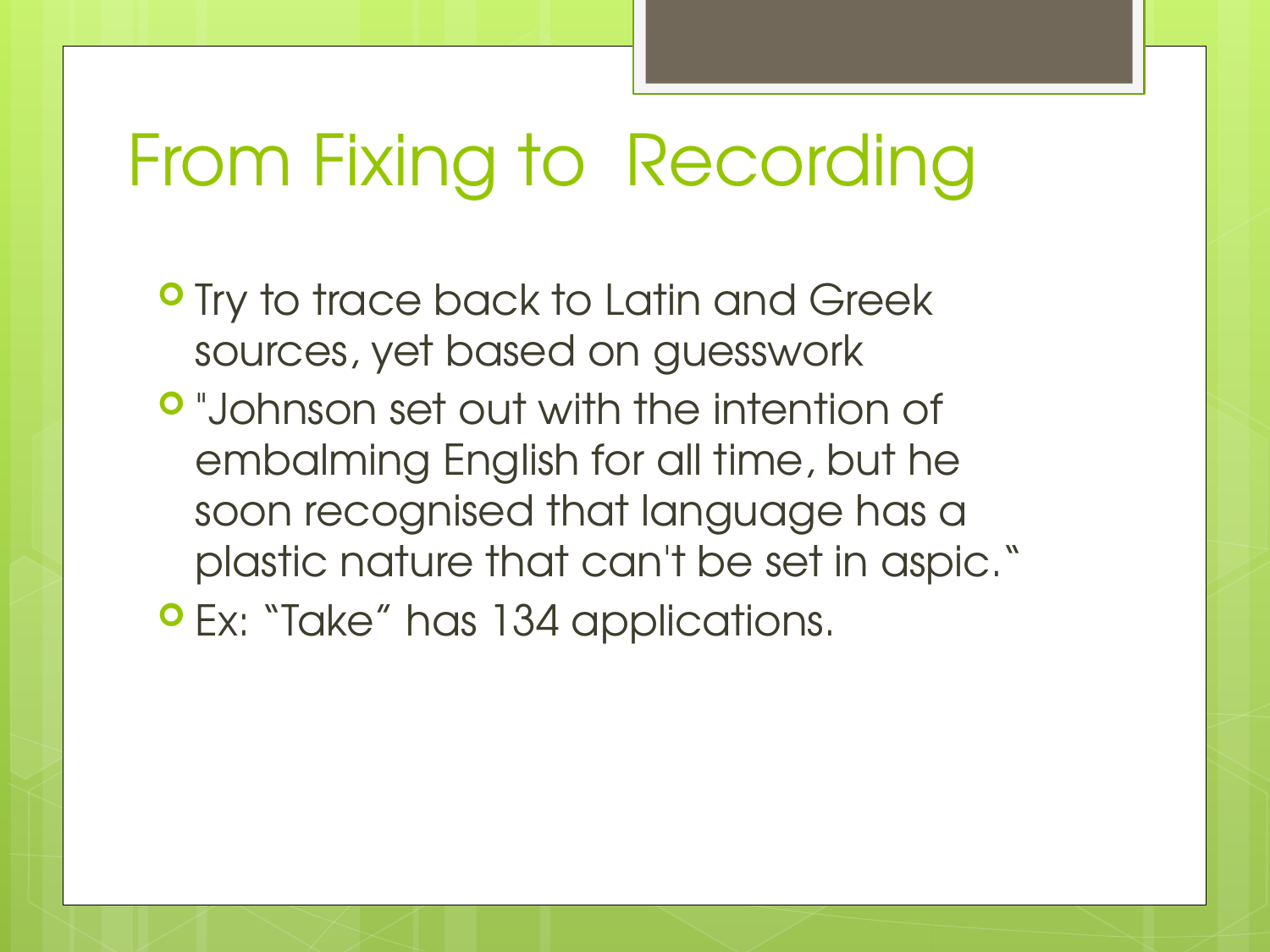

# From Fixing to  Recording
Try to trace back to Latin and Greek sources, yet based on guesswork
"Johnson set out with the intention of embalming English for all time, but he soon recognised that language has a plastic nature that can't be set in aspic.“
Ex: “Take” has 134 applications.